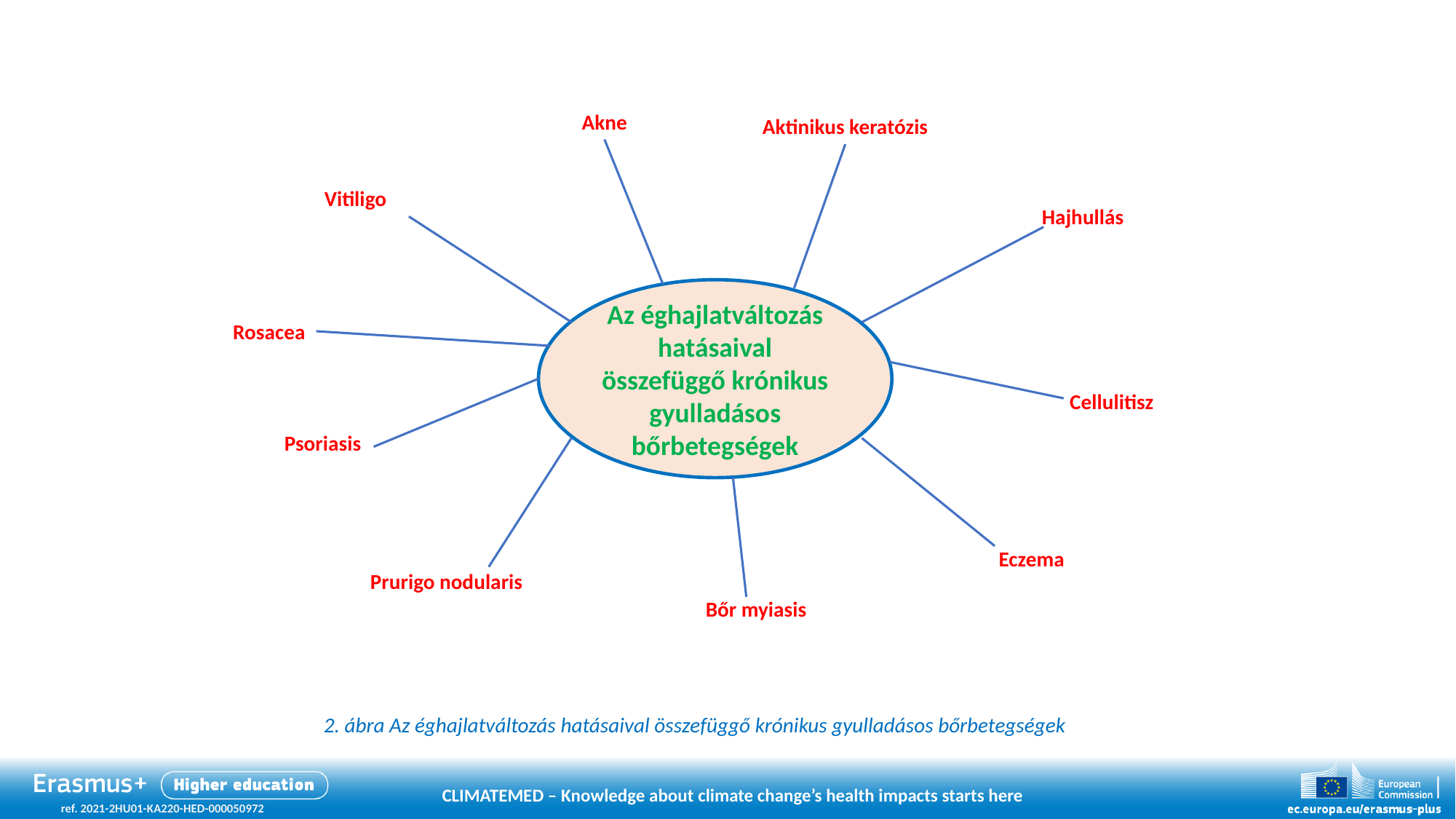

Akne
Aktinikus keratózis
Vitiligo
Hajhullás
Az éghajlatváltozás hatásaival összefüggő krónikus gyulladásos bőrbetegségek
Rosacea
Cellulitisz
Psoriasis
Eczema
Prurigo nodularis
Bőr myiasis
2. ábra Az éghajlatváltozás hatásaival összefüggő krónikus gyulladásos bőrbetegségek